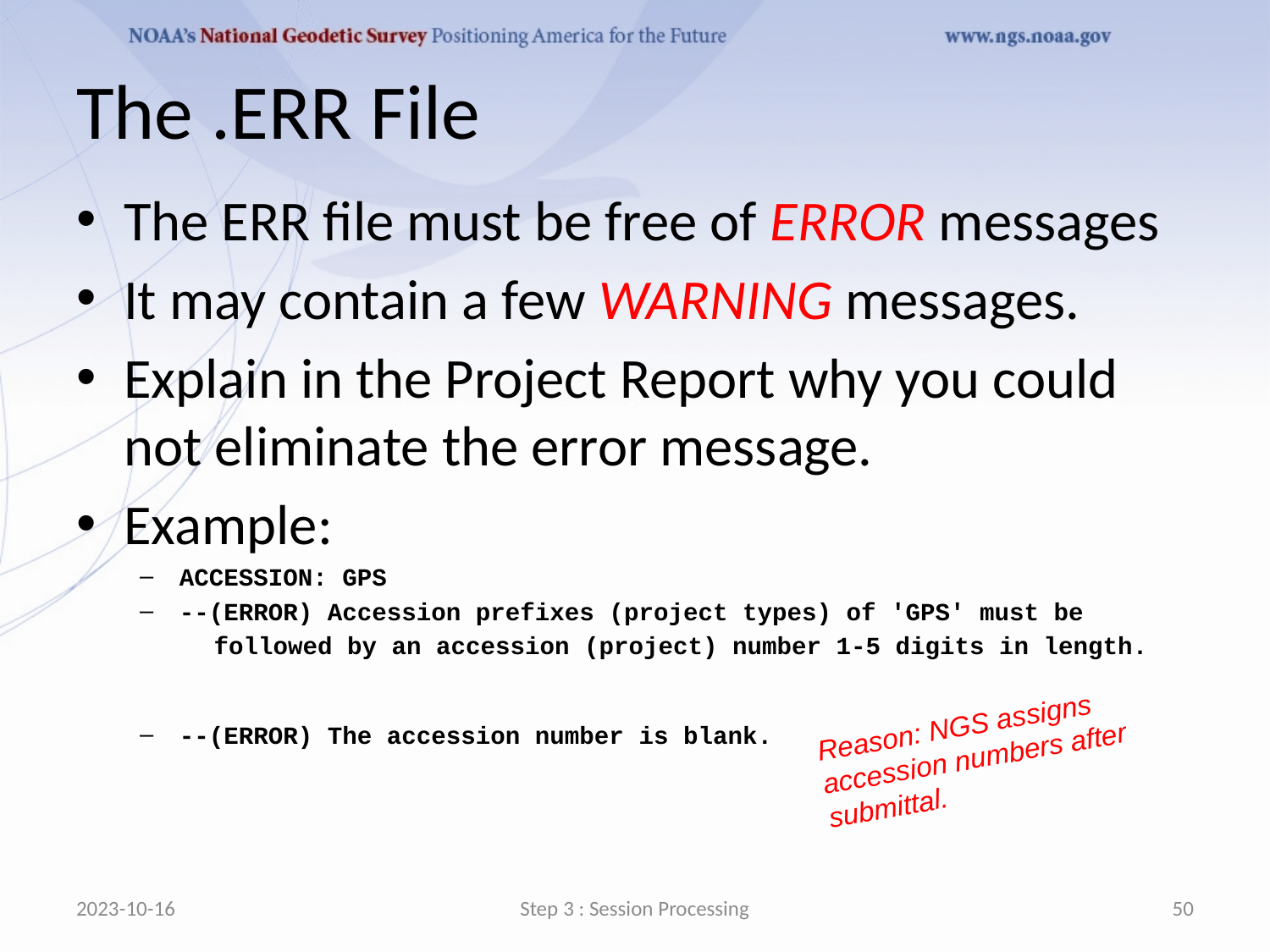

# The .ERR File
The ERR file must be free of ERROR messages
It may contain a few WARNING messages.
Explain in the Project Report why you could not eliminate the error message.
Example:
ACCESSION: GPS
--(ERROR) Accession prefixes (project types) of 'GPS' must be
     followed by an accession (project) number 1-5 digits in length.

--(ERROR) The accession number is blank.
Reason: NGS assigns accession numbers after submittal.
2023-10-16
Step 3 : Session Processing
50